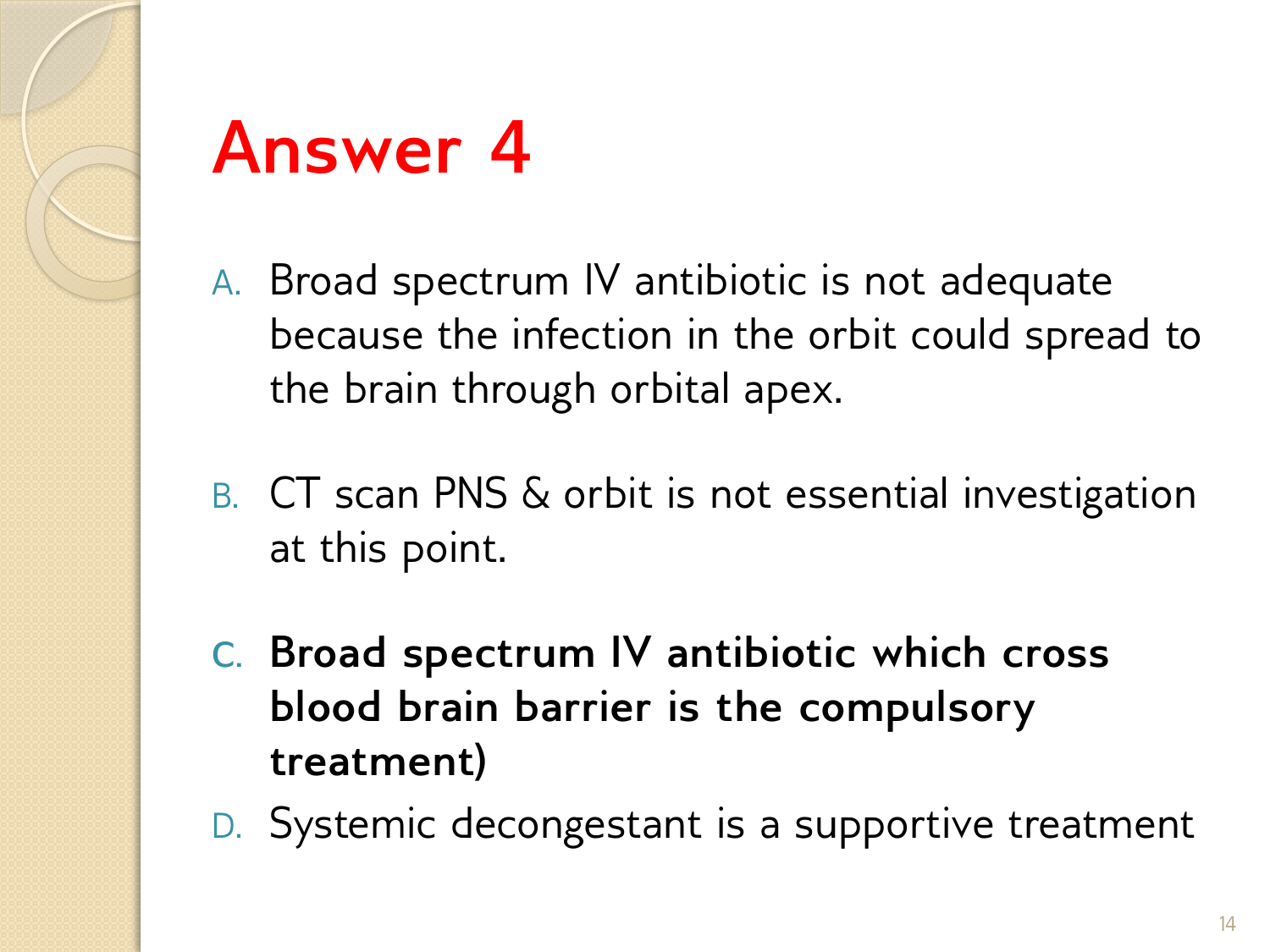

# Answer 4
Broad spectrum IV antibiotic is not adequate because the infection in the orbit could spread to the brain through orbital apex.

CT scan PNS & orbit is not essential investigation at this point.

Broad spectrum IV antibiotic which cross blood brain barrier is the compulsory treatment)
Systemic decongestant is a supportive treatment

14